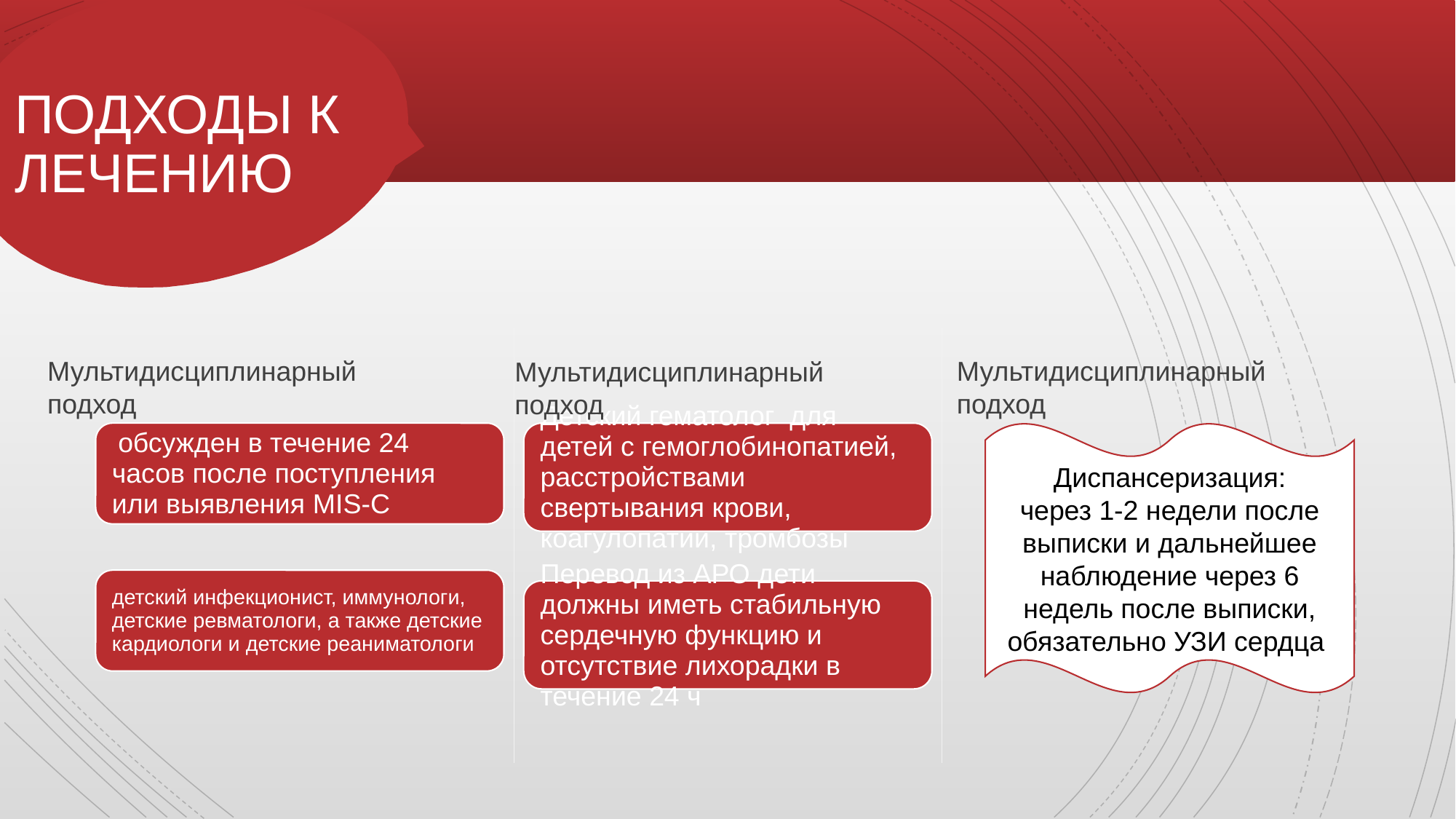

# ПОДХОДЫ К ЛЕЧЕНИЮ
Мультидисциплинарный  подход
Мультидисциплинарный  подход

Мультидисциплинарный  подход
 обсужден в течение 24 часов после поступления или выявления MIS-C
детский инфекционист, иммунологи, детские ревматологи, а также детские кардиологи и детские реаниматологи
Детский гематолог  для детей с гемоглобинопатией, расстройствами свертывания крови, коагулопатии, тромбозы
Перевод из АРО дети должны иметь стабильную сердечную функцию и отсутствие лихорадки в течение 24 ч
Диспансеризация:
через 1-2 недели после выписки и дальнейшее наблюдение через 6 недель после выписки, обязательно УЗИ сердца